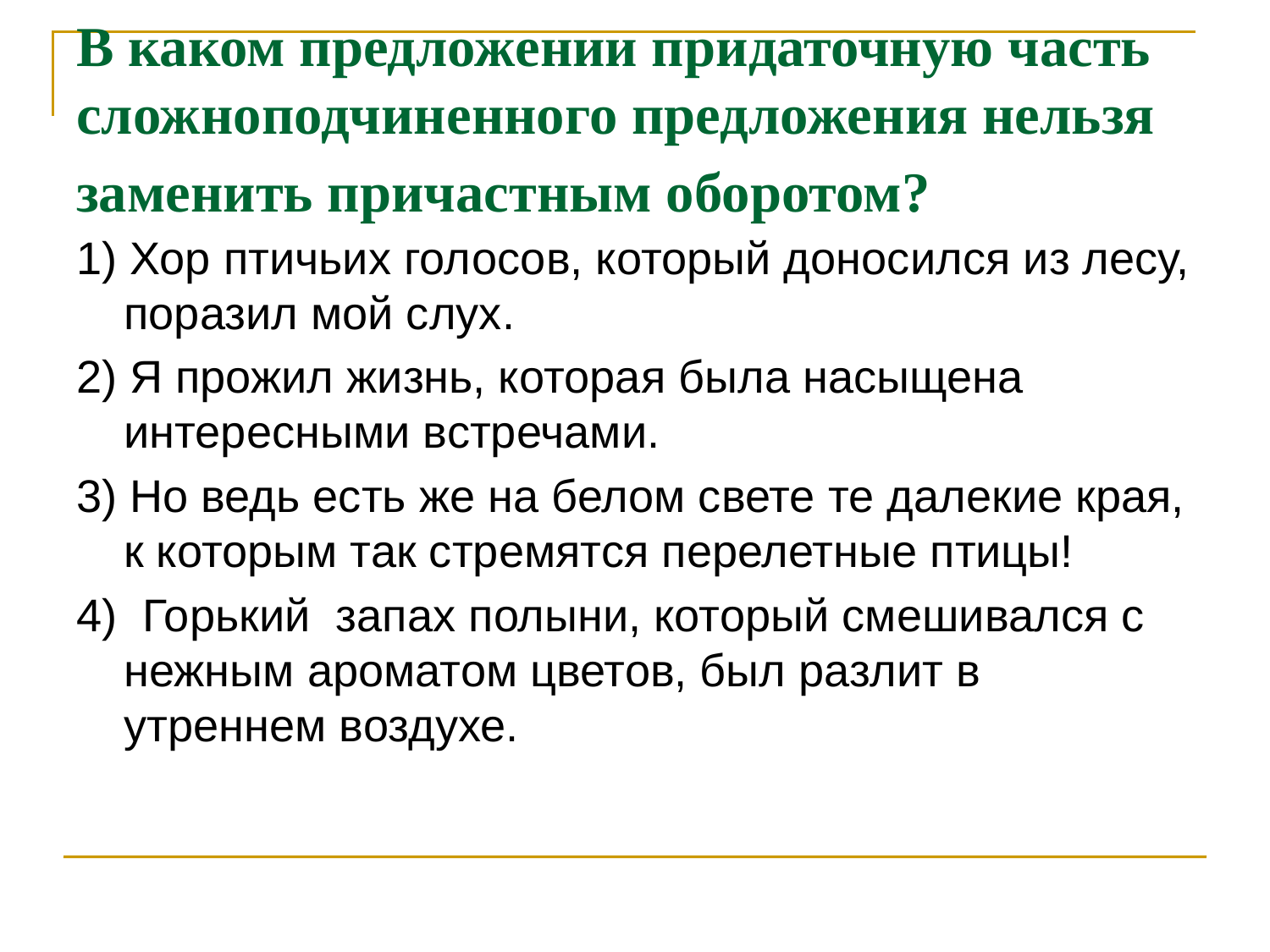

В каком предложении придаточную часть сложноподчиненного предложения нельзя заменить причастным оборотом?
1) Хор птичьих голосов, который доносился из лесу, поразил мой слух.
2) Я прожил жизнь, которая была насыщена интересными встречами.
3) Но ведь есть же на белом свете те далекие края, к которым так стремятся перелетные птицы!
4)  Горький  запах полыни, который смешивался с нежным ароматом цветов, был разлит в утреннем воздухе.